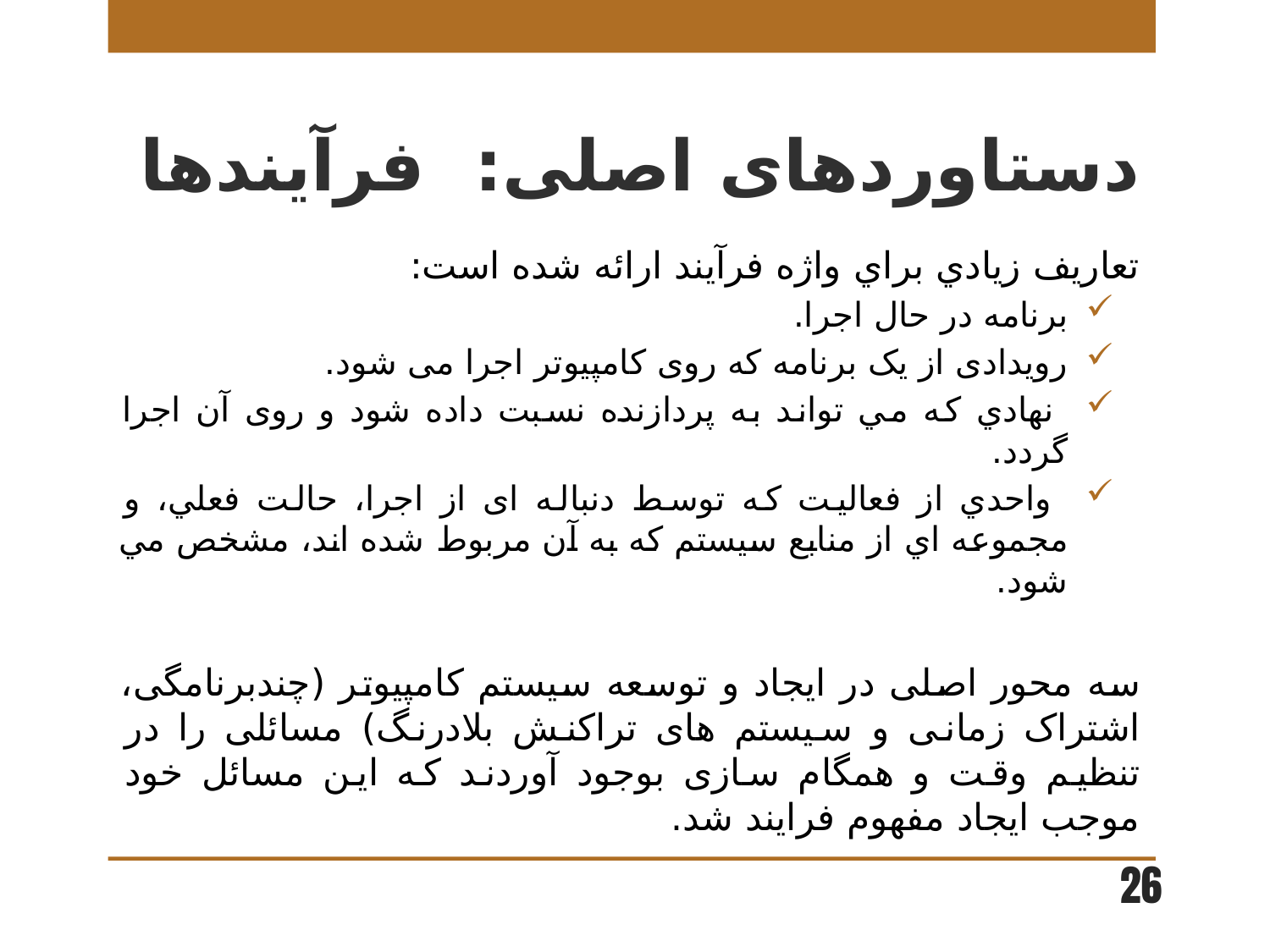

# دستاوردهای اصلی:  فرآيندها
تعاريف زيادي براي واژه فرآيند ارائه شده است:
برنامه در حال اجرا.
رویدادی از یک برنامه که روی كامپيوتر اجرا می شود.
 نهادي كه مي تواند به پردازنده نسبت داده شود و روی آن اجرا گردد.
 واحدي از فعاليت كه توسط دنباله ای از اجرا، حالت فعلي، و مجموعه اي از منابع سيستم که به آن مربوط شده اند، مشخص مي شود.

سه محور اصلی در ایجاد و توسعه سیستم کامپیوتر (چندبرنامگی، اشتراک زمانی و سیستم های تراکنش بلادرنگ) مسائلی را در تنظیم وقت و همگام سازی بوجود آوردند که این مسائل خود موجب ایجاد مفهوم فرایند شد.
26